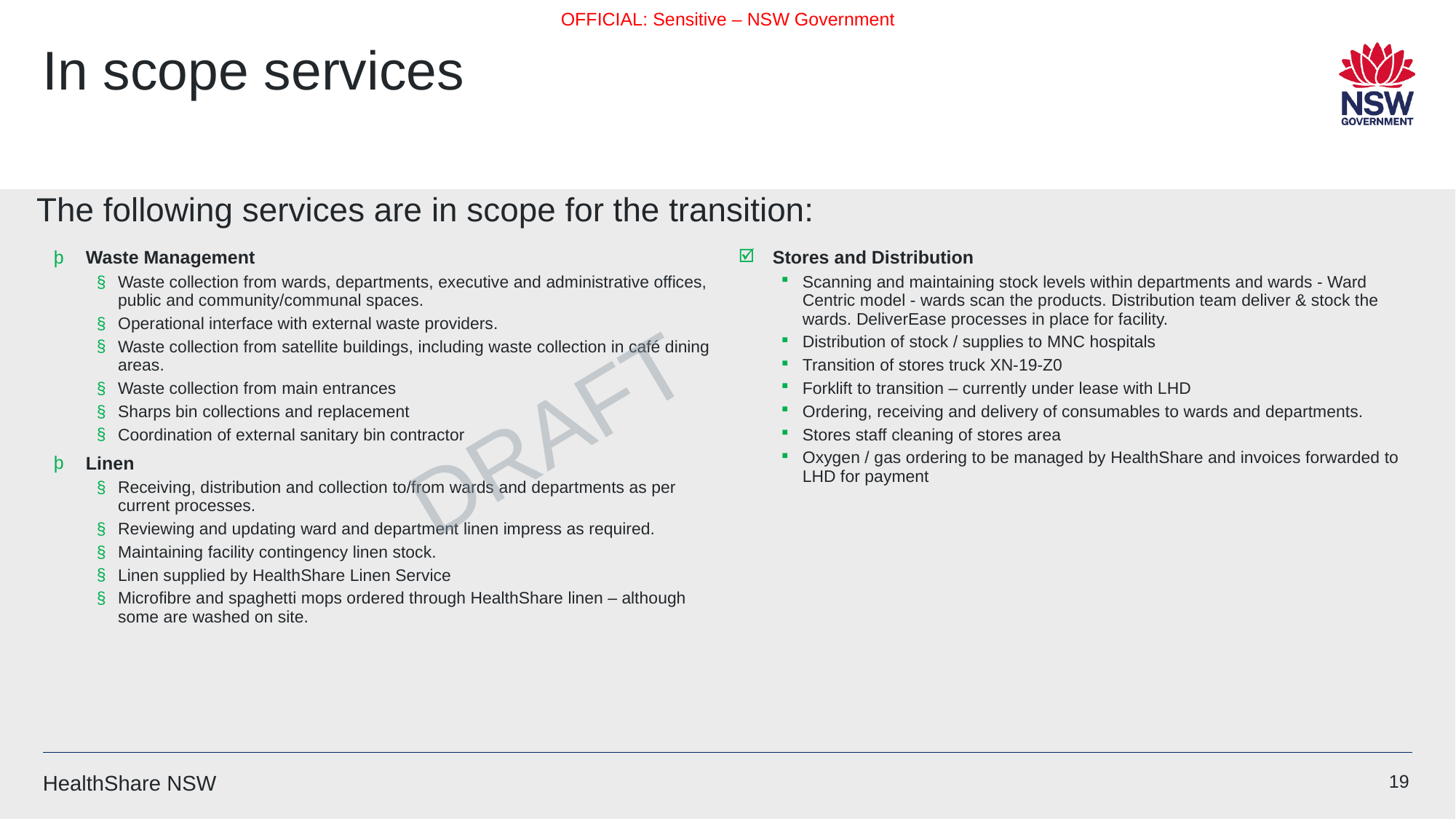

# In scope services
The following services are in scope for the transition:
| Waste Management Waste collection from wards, departments, executive and administrative offices, public and community/communal spaces. Operational interface with external waste providers. Waste collection from satellite buildings, including waste collection in café dining areas. Waste collection from main entrances Sharps bin collections and replacement Coordination of external sanitary bin contractor Linen Receiving, distribution and collection to/from wards and departments as per current processes. Reviewing and updating ward and department linen impress as required. Maintaining facility contingency linen stock. Linen supplied by HealthShare Linen Service Microfibre and spaghetti mops ordered through HealthShare linen – although some are washed on site. | Stores and Distribution Scanning and maintaining stock levels within departments and wards - Ward Centric model - wards scan the products. Distribution team deliver & stock the wards. DeliverEase processes in place for facility. Distribution of stock / supplies to MNC hospitals Transition of stores truck XN-19-Z0 Forklift to transition – currently under lease with LHD Ordering, receiving and delivery of consumables to wards and departments. Stores staff cleaning of stores area Oxygen / gas ordering to be managed by HealthShare and invoices forwarded to LHD for payment |
| --- | --- |
DRAFT
HealthShare NSW
19